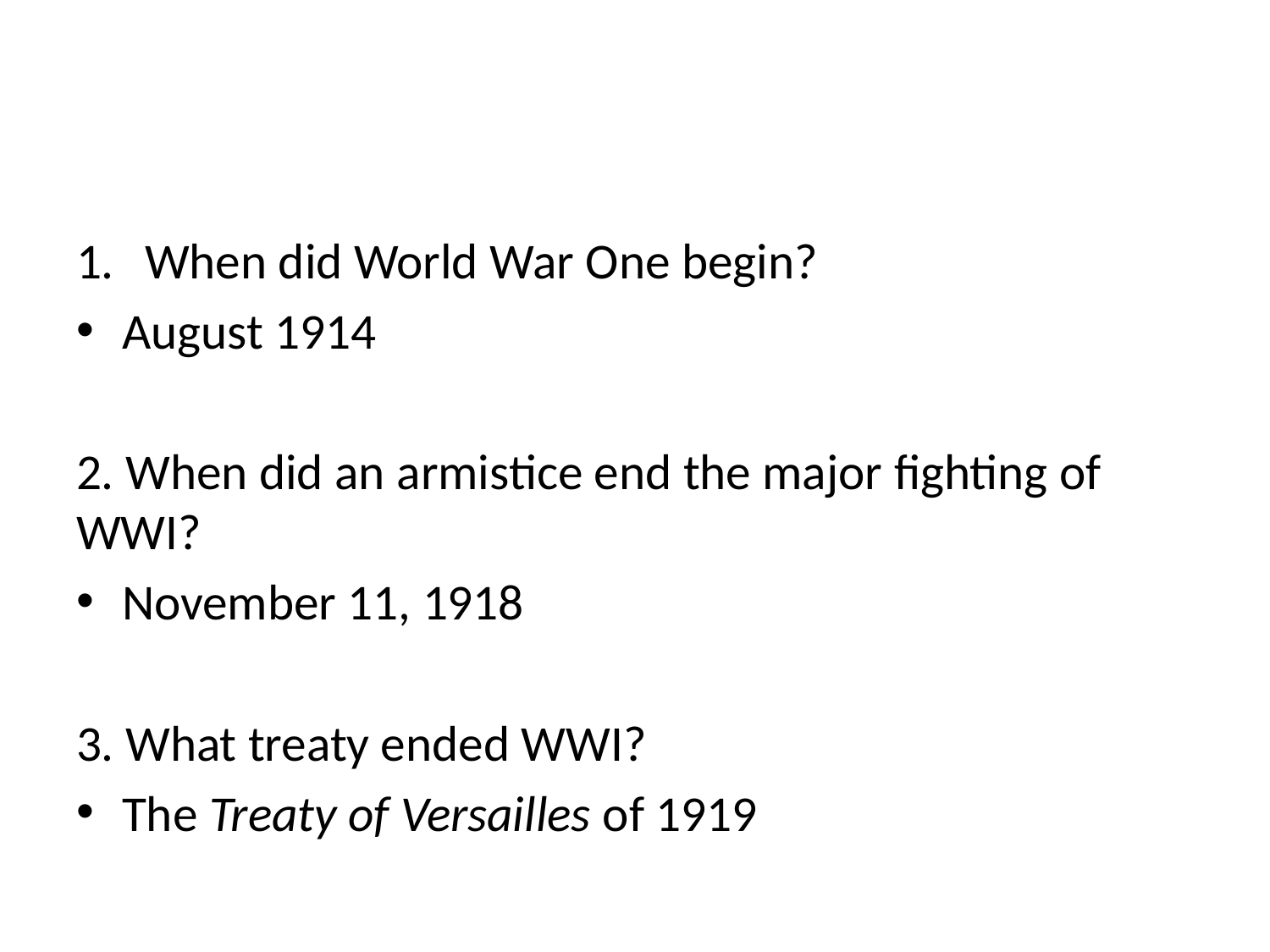

#
When did World War One begin?
August 1914

2. When did an armistice end the major fighting of  WWI?
November 11, 1918

3. What treaty ended WWI?
The Treaty of Versailles of 1919